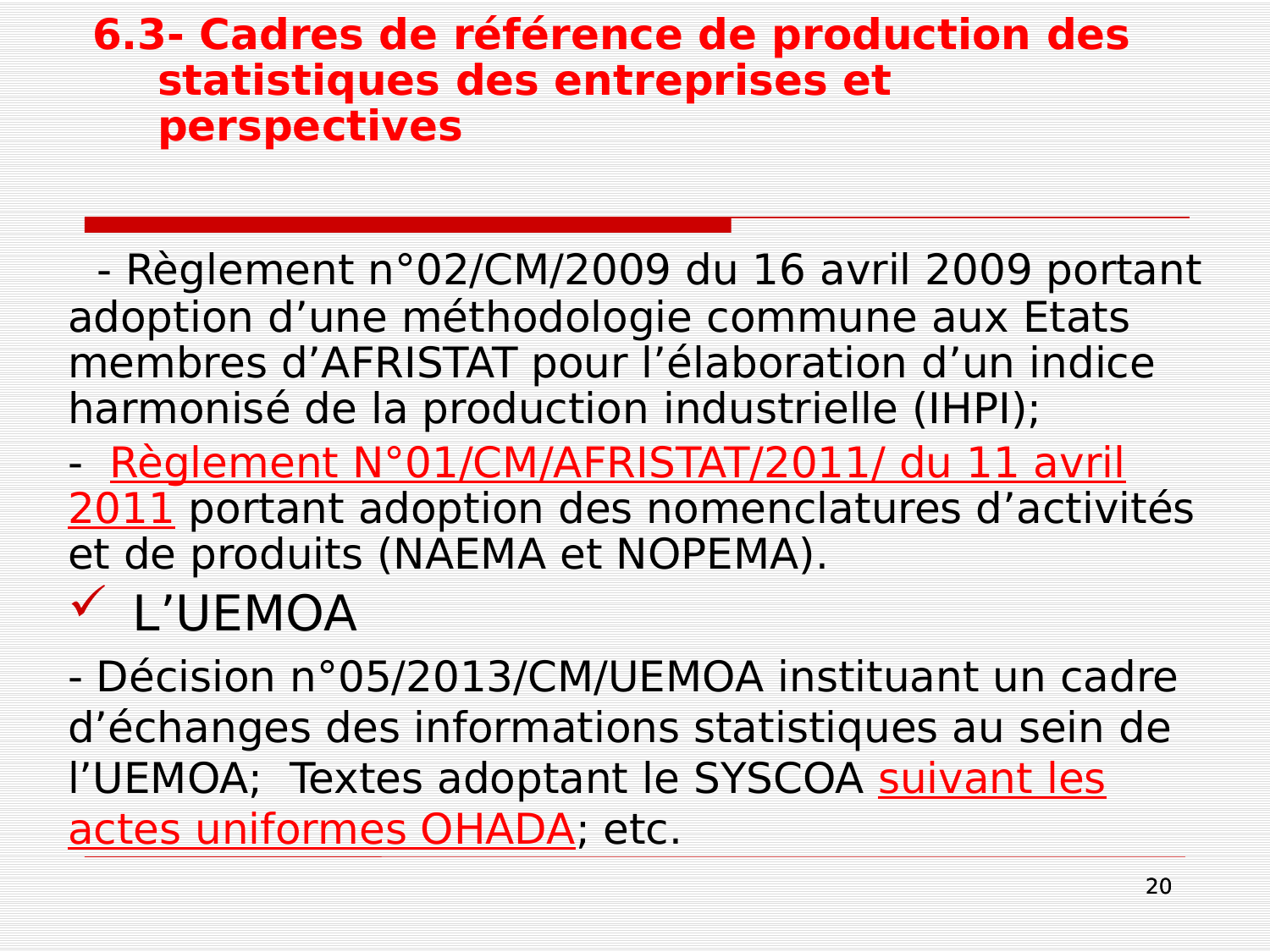

# 6.3- Cadres de référence de production des statistiques des entreprises et perspectives
  - Règlement n°02/CM/2009 du 16 avril 2009 portant adoption d’une méthodologie commune aux Etats membres d’AFRISTAT pour l’élaboration d’un indice harmonisé de la production industrielle (IHPI);
-  Règlement N°01/CM/AFRISTAT/2011/ du 11 avril 2011 portant adoption des nomenclatures d’activités et de produits (NAEMA et NOPEMA).
L’UEMOA
- Décision n°05/2013/CM/UEMOA instituant un cadre d’échanges des informations statistiques au sein de l’UEMOA;  Textes adoptant le SYSCOA suivant les actes uniformes OHADA; etc.

20
20